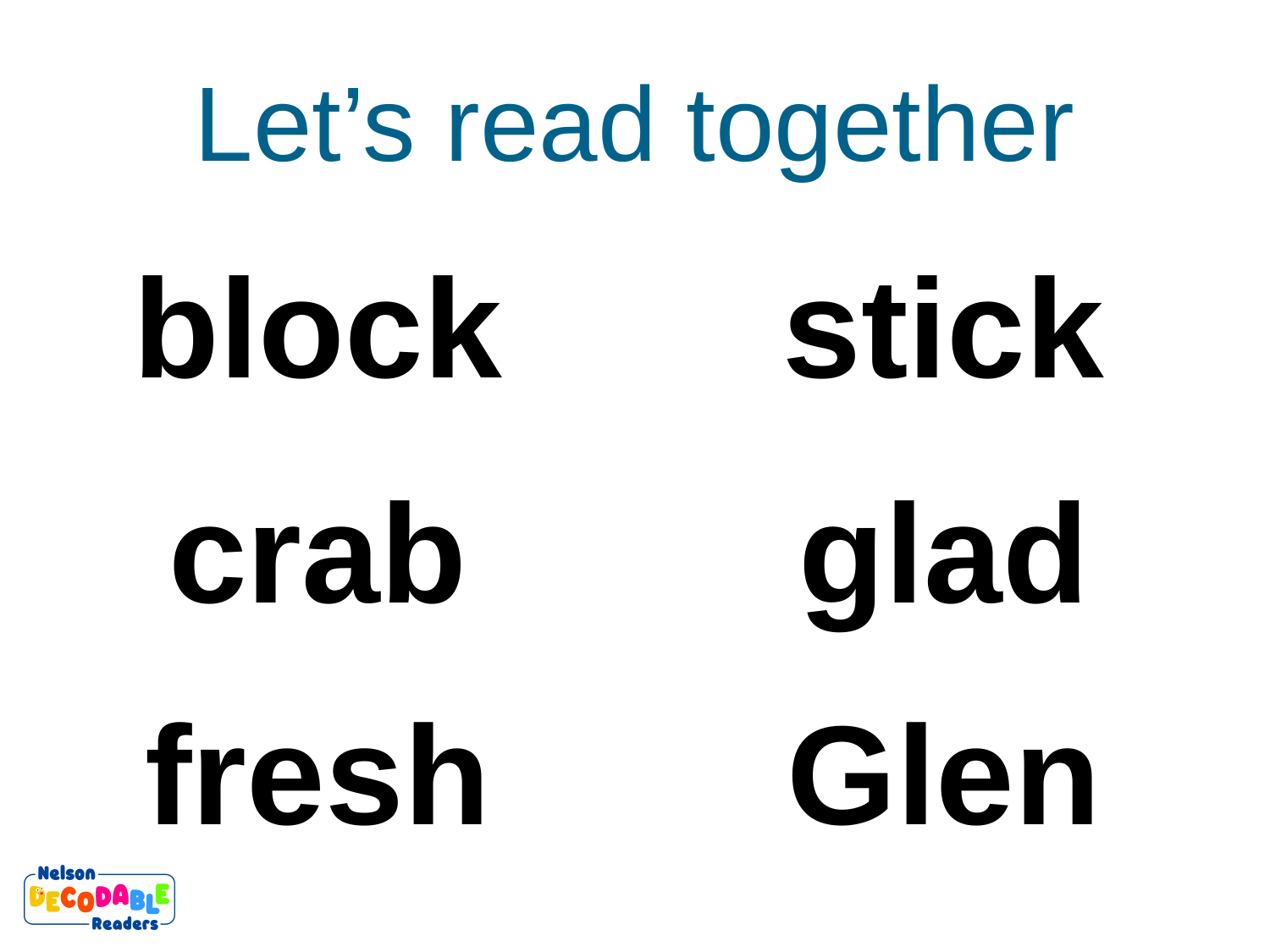

Let’s read together
block
stick
crab
glad
Glen
fresh